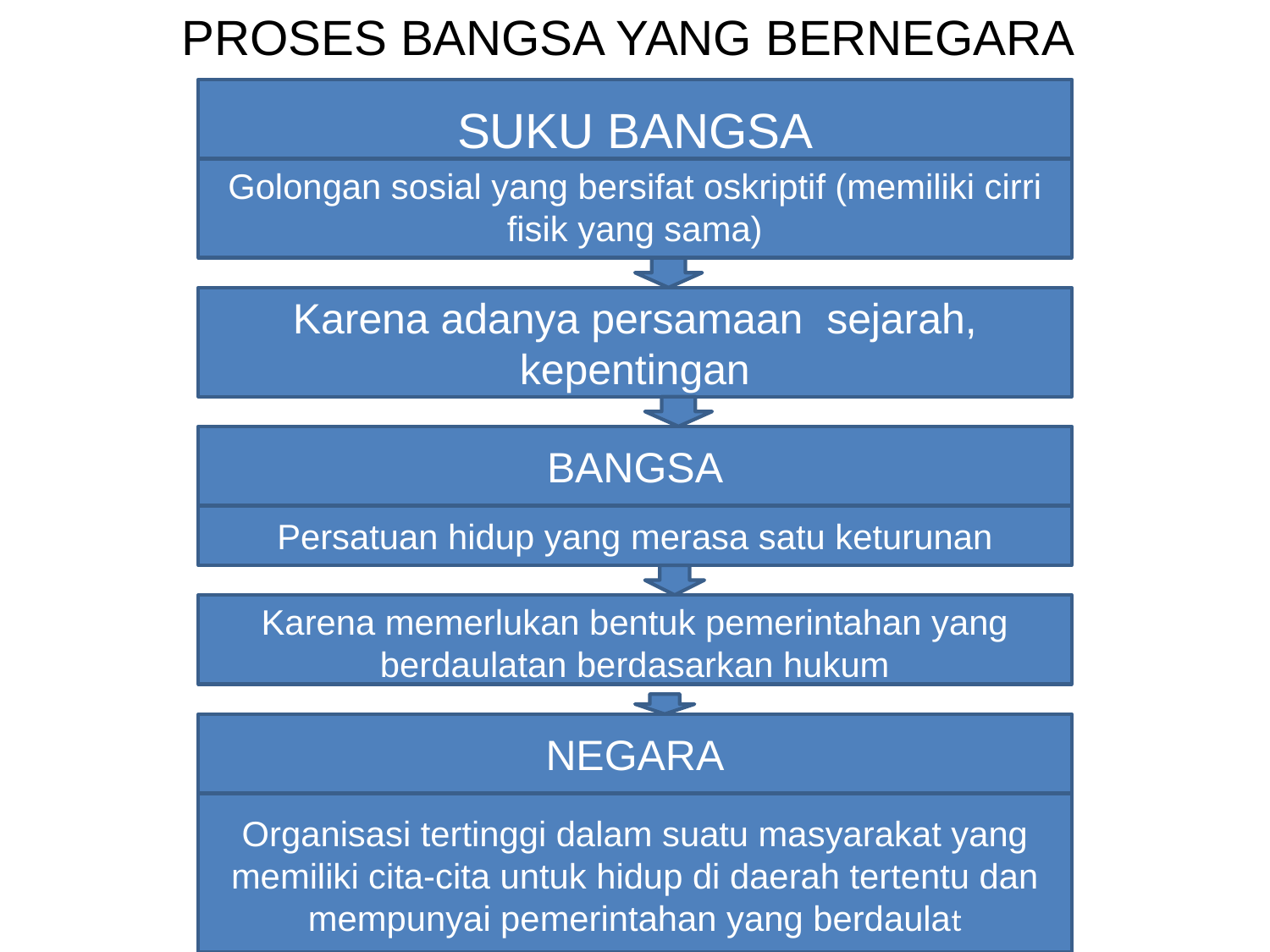

PROSES BANGSA YANG BERNEGARA
SUKU BANGSA

Golongan sosial yang bersifat oskriptif (memiliki cirri fisik yang sama)

Karena adanya persamaan  sejarah, kepentingan

BANGSA
Persatuan hidup yang merasa satu keturunan

Karena memerlukan bentuk pemerintahan yang berdaulatan berdasarkan hukum

NEGARA

Organisasi tertinggi dalam suatu masyarakat yang memiliki cita-cita untuk hidup di daerah tertentu dan mempunyai pemerintahan yang berdaulat